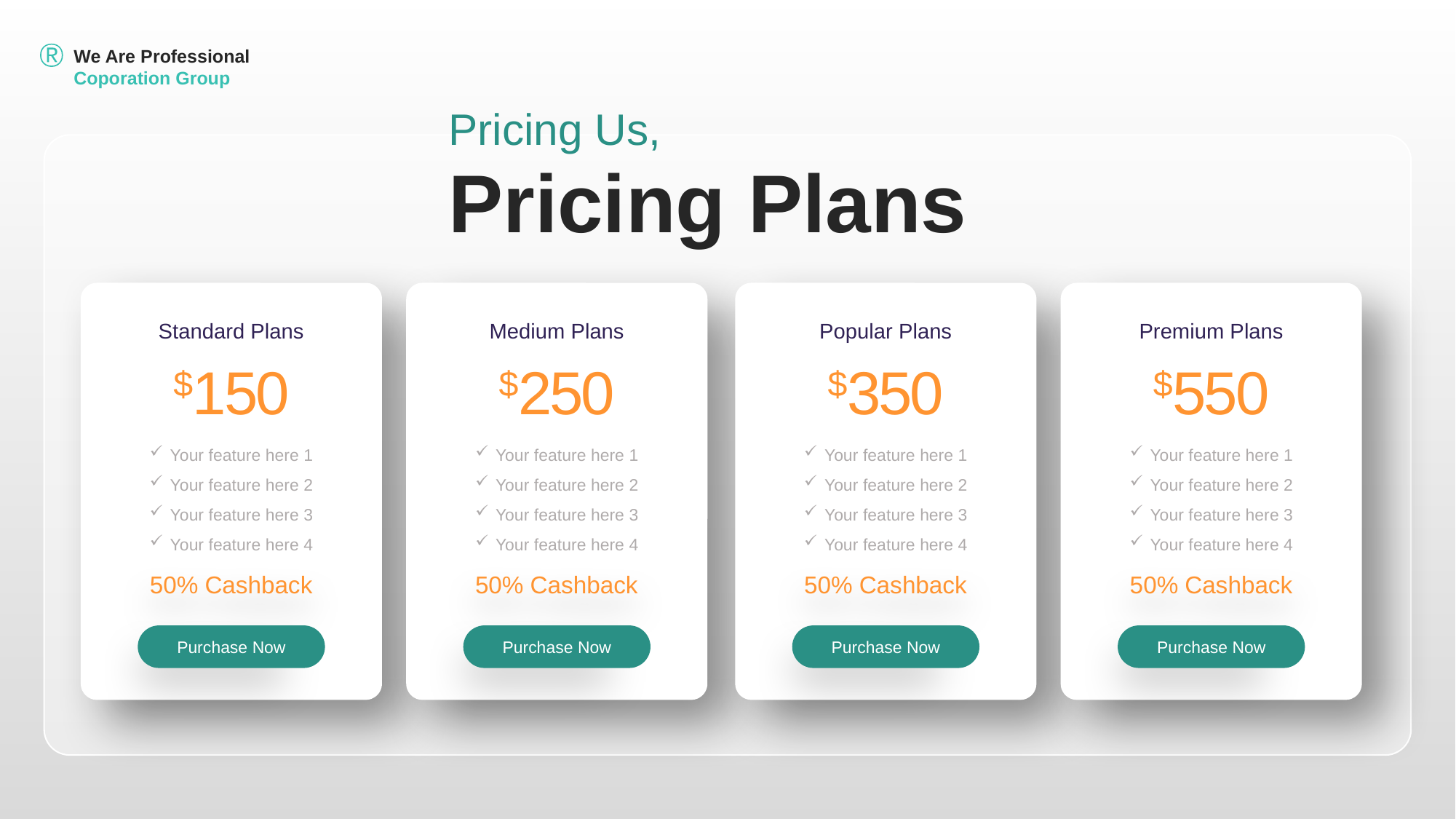

We Are Professional Coporation Group

Pricing Us,
Pricing Plans

Standard Plans
Medium Plans
Popular Plans
Premium Plans
$150
$250
$350
$550
Your feature here 1
Your feature here 2
Your feature here 3
Your feature here 4
Your feature here 1
Your feature here 2
Your feature here 3
Your feature here 4
Your feature here 1
Your feature here 2
Your feature here 3
Your feature here 4
Your feature here 1
Your feature here 2
Your feature here 3
Your feature here 4
50% Cashback
50% Cashback
50% Cashback
50% Cashback
Purchase Now
Purchase Now
Purchase Now
Purchase Now